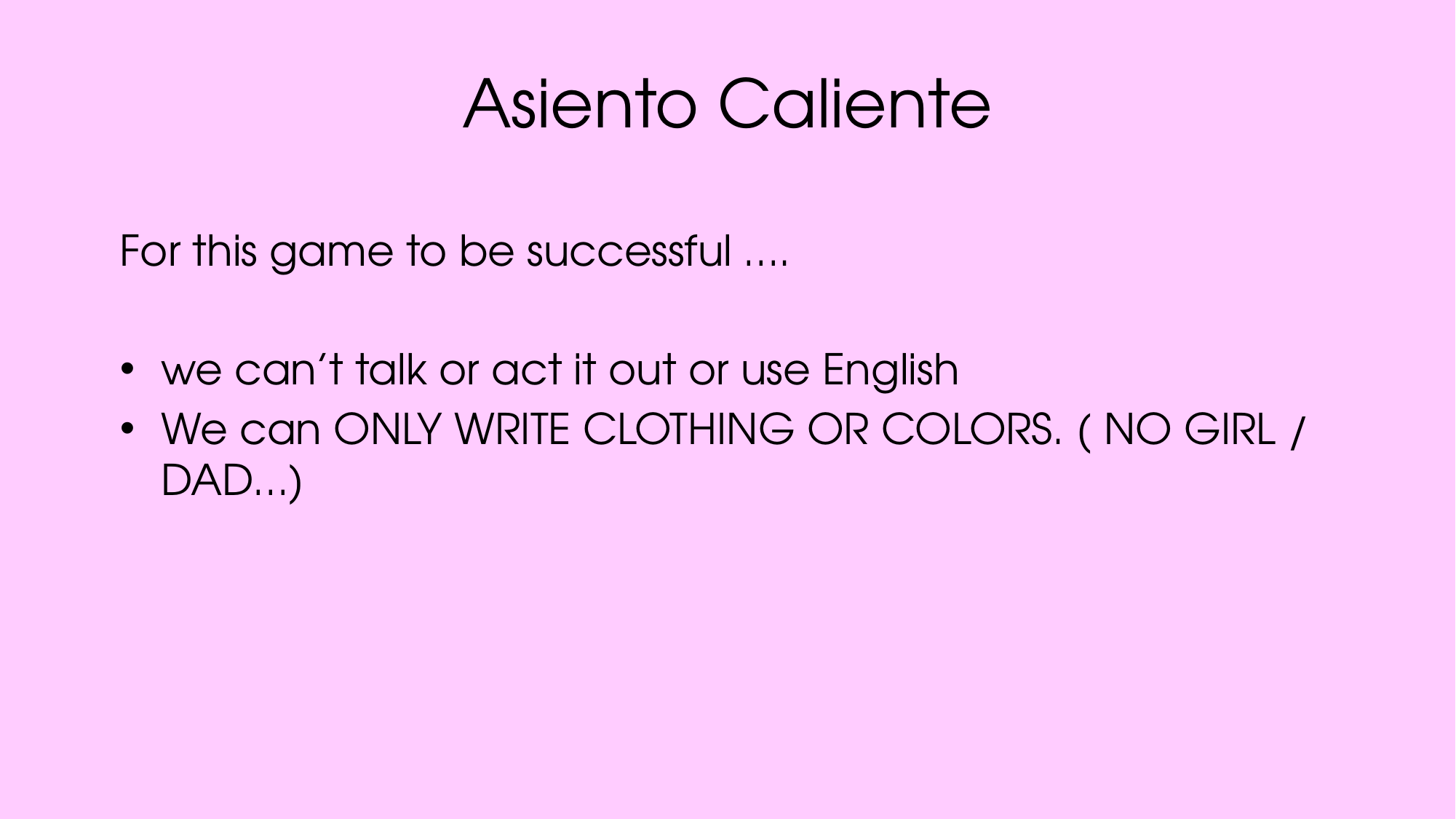

# Asiento Caliente
For this game to be successful ….

we can’t talk or act it out or use English
We can ONLY WRITE CLOTHING OR COLORS. ( NO GIRL / DAD…)